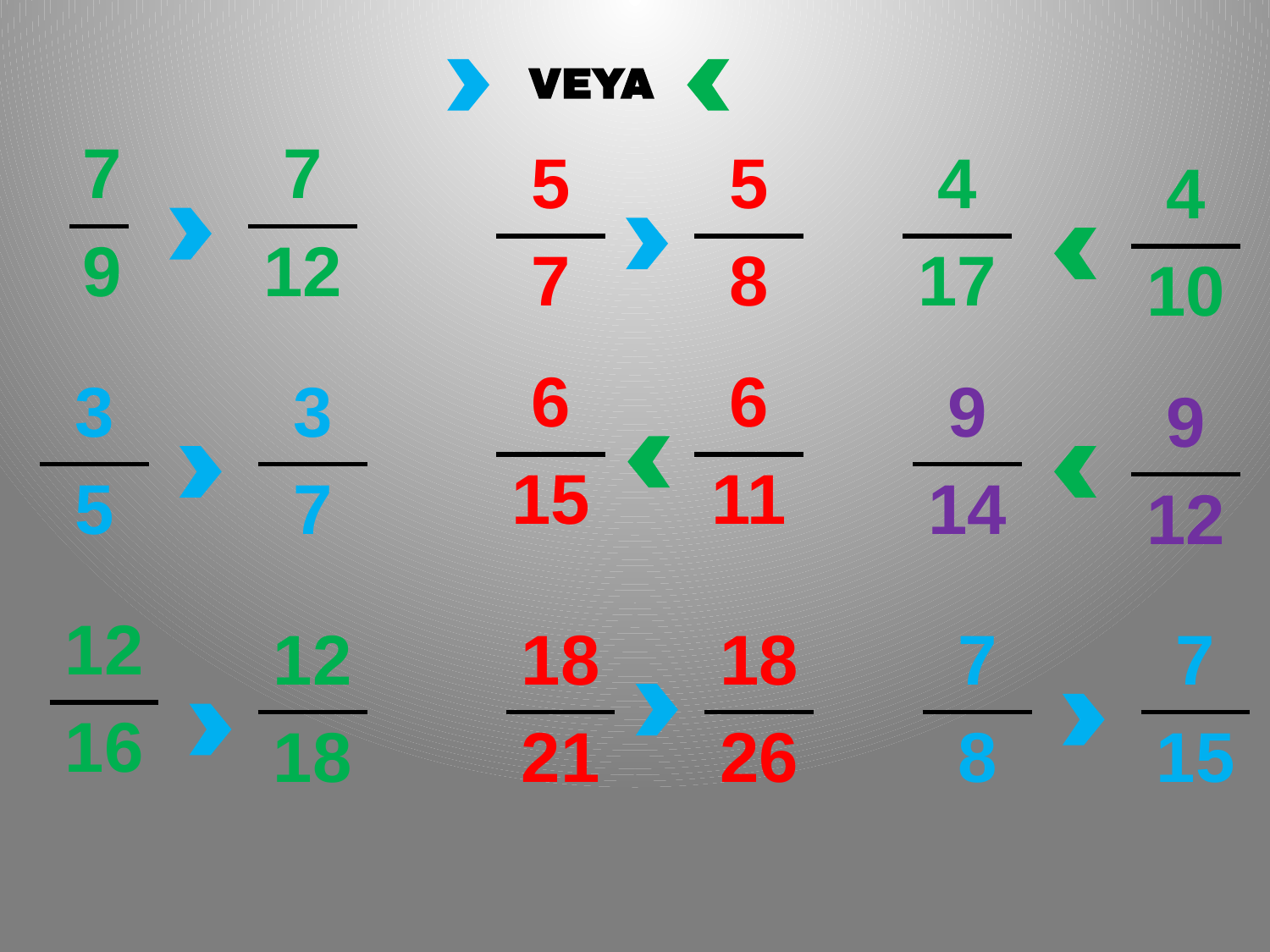

›
‹
VEYA
| 7 |
| --- |
| 9 |
| 7 |
| --- |
| 12 |
| 5 |
| --- |
| 7 |
| 5 |
| --- |
| 8 |
| 4 |
| --- |
| 17 |
›
| 4 |
| --- |
| 10 |
›
‹
| 6 |
| --- |
| 15 |
| 6 |
| --- |
| 11 |
| 3 |
| --- |
| 5 |
| 3 |
| --- |
| 7 |
| 9 |
| --- |
| 14 |
‹
| 9 |
| --- |
| 12 |
›
‹
| 12 |
| --- |
| 16 |
| 12 |
| --- |
| 18 |
| 18 |
| --- |
| 21 |
| 18 |
| --- |
| 26 |
| 7 |
| --- |
| 8 |
| 7 |
| --- |
| 15 |
›
›
›